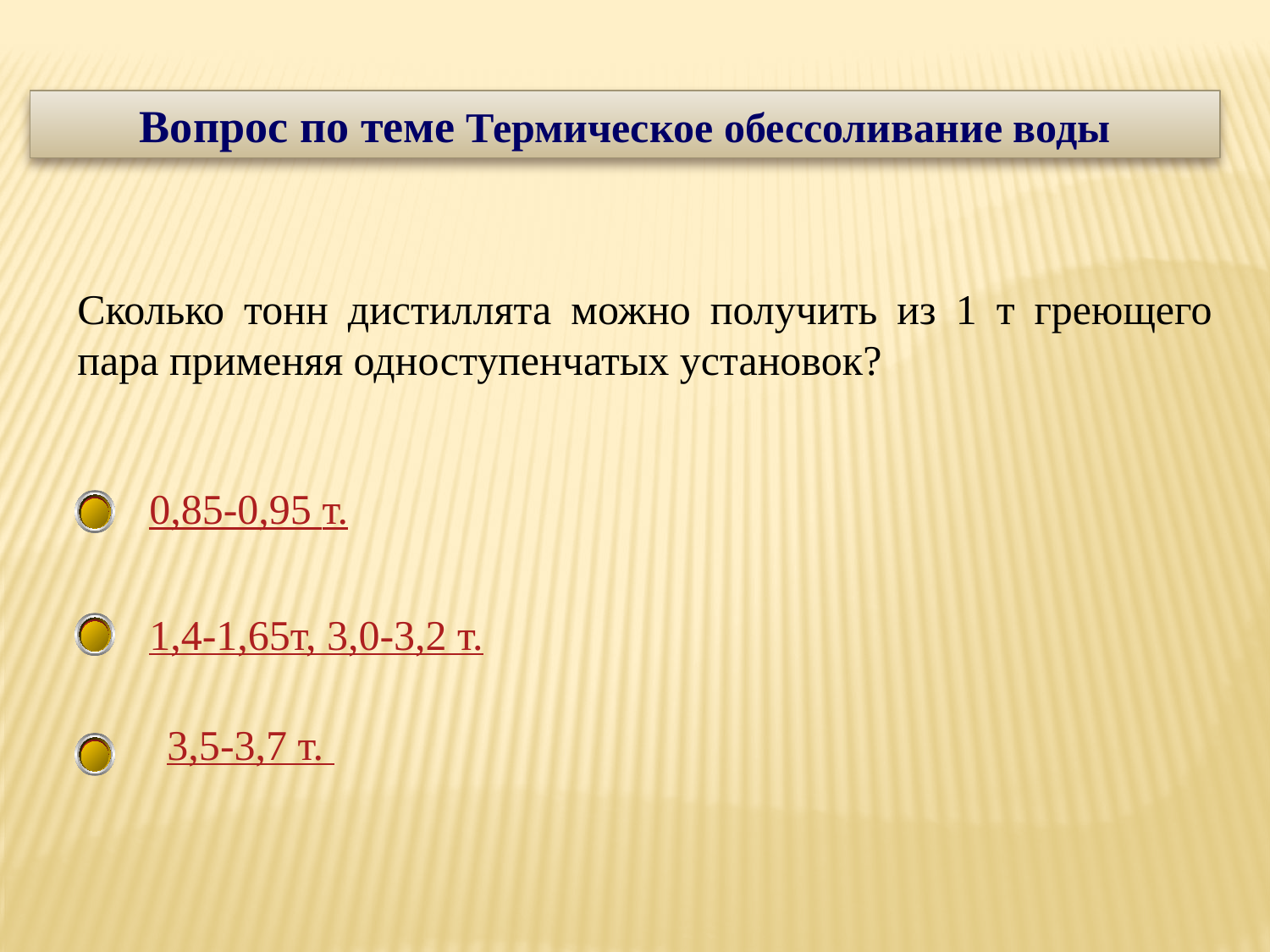

Вопрос по теме Термическое обессоливание воды
Сколько тонн дистиллята можно получить из 1 т греющего пара применяя одноступенчатых установок?
0,85-0,95 т.

1,4-1,65т, 3,0-3,2 т.

3,5-3,7 т.